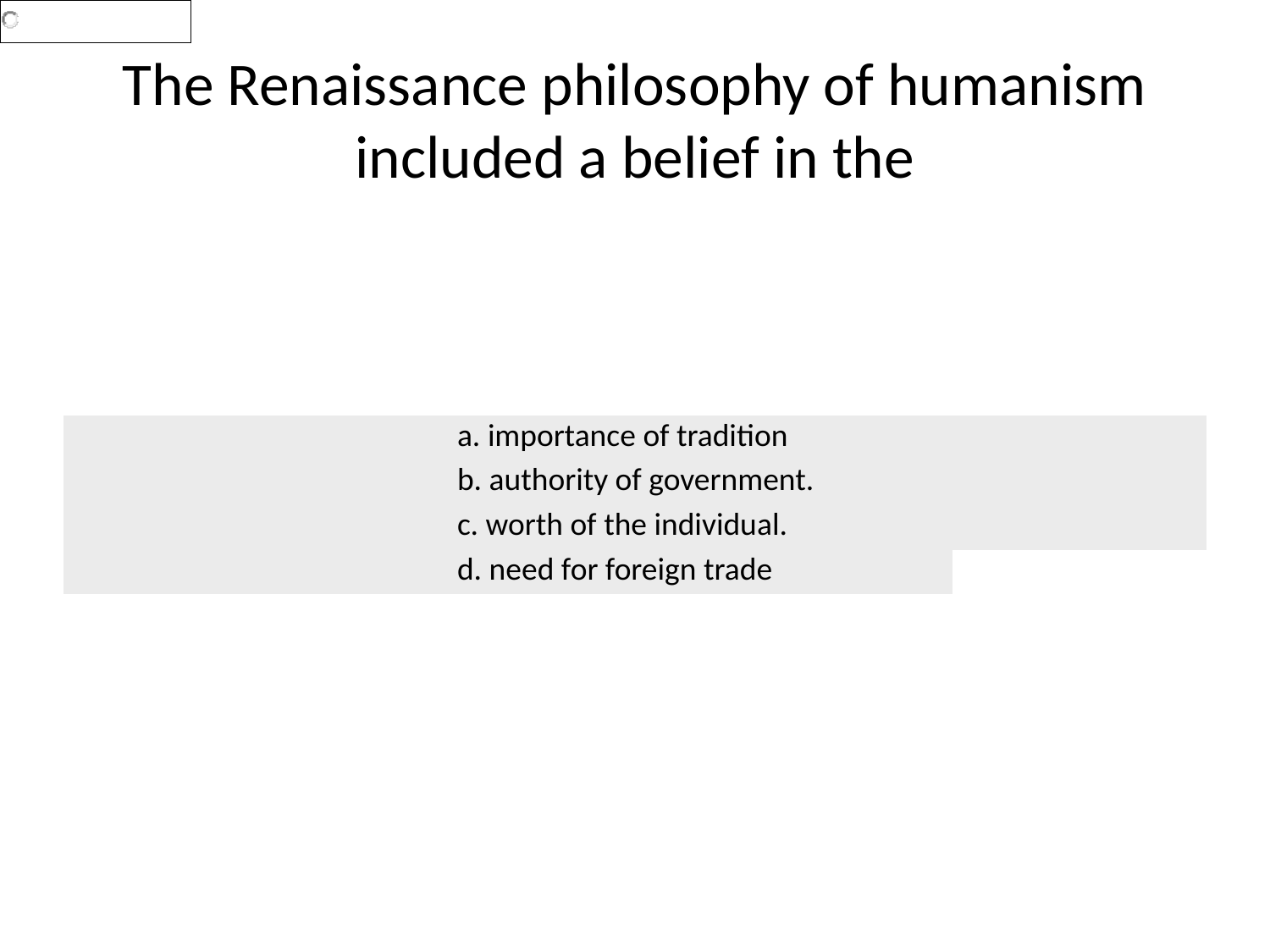

# The Renaissance philosophy of humanism included a belief in the
|  | a. importance of tradition |  |
| --- | --- | --- |
|  | b. authority of government. |  |
|  | c. worth of the individual. |  |
|  | d. need for foreign trade |  |